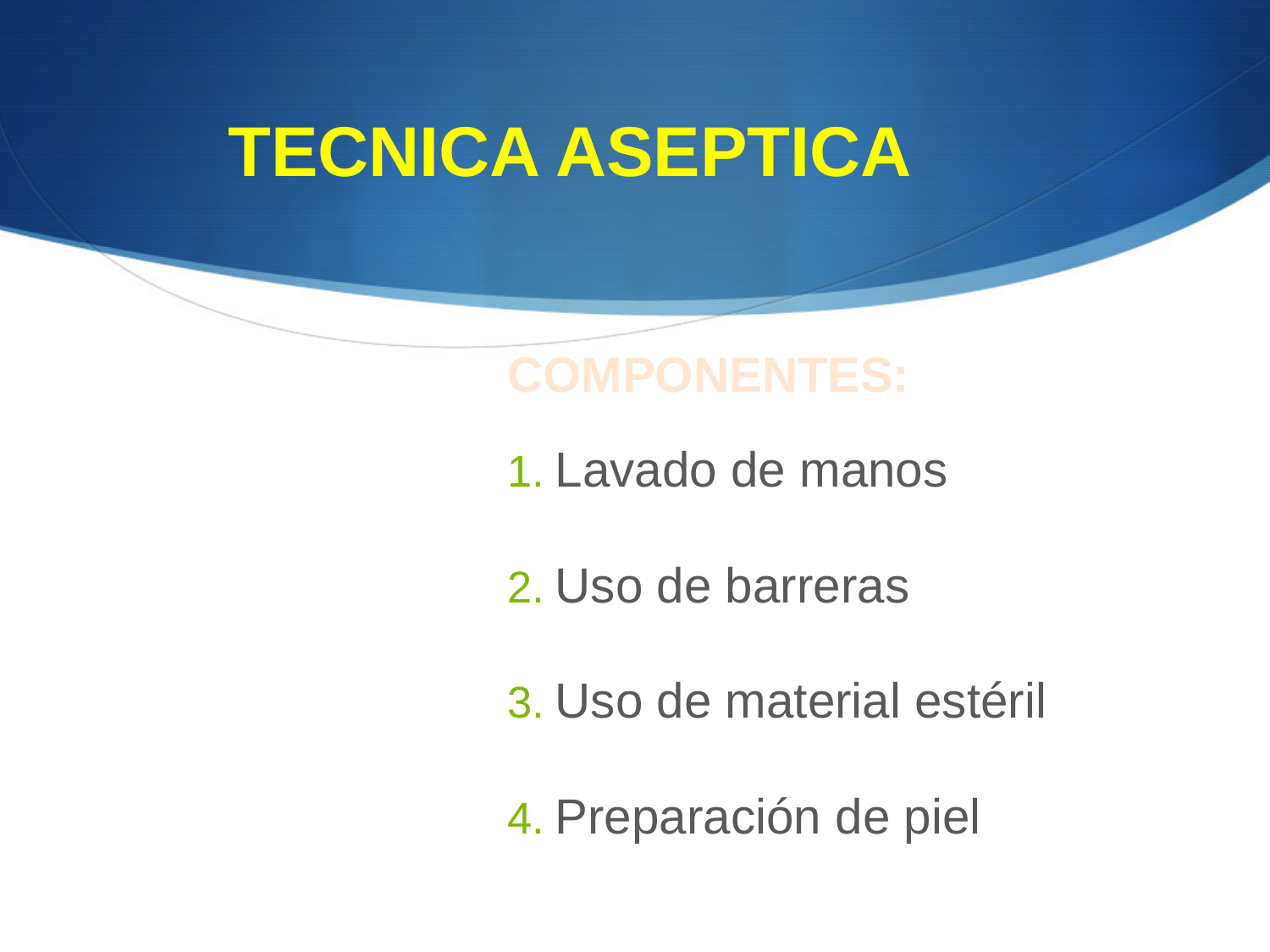

# TECNICA ASEPTICA
COMPONENTES:
Lavado de manos
Uso de barreras
Uso de material estéril
Preparación de piel